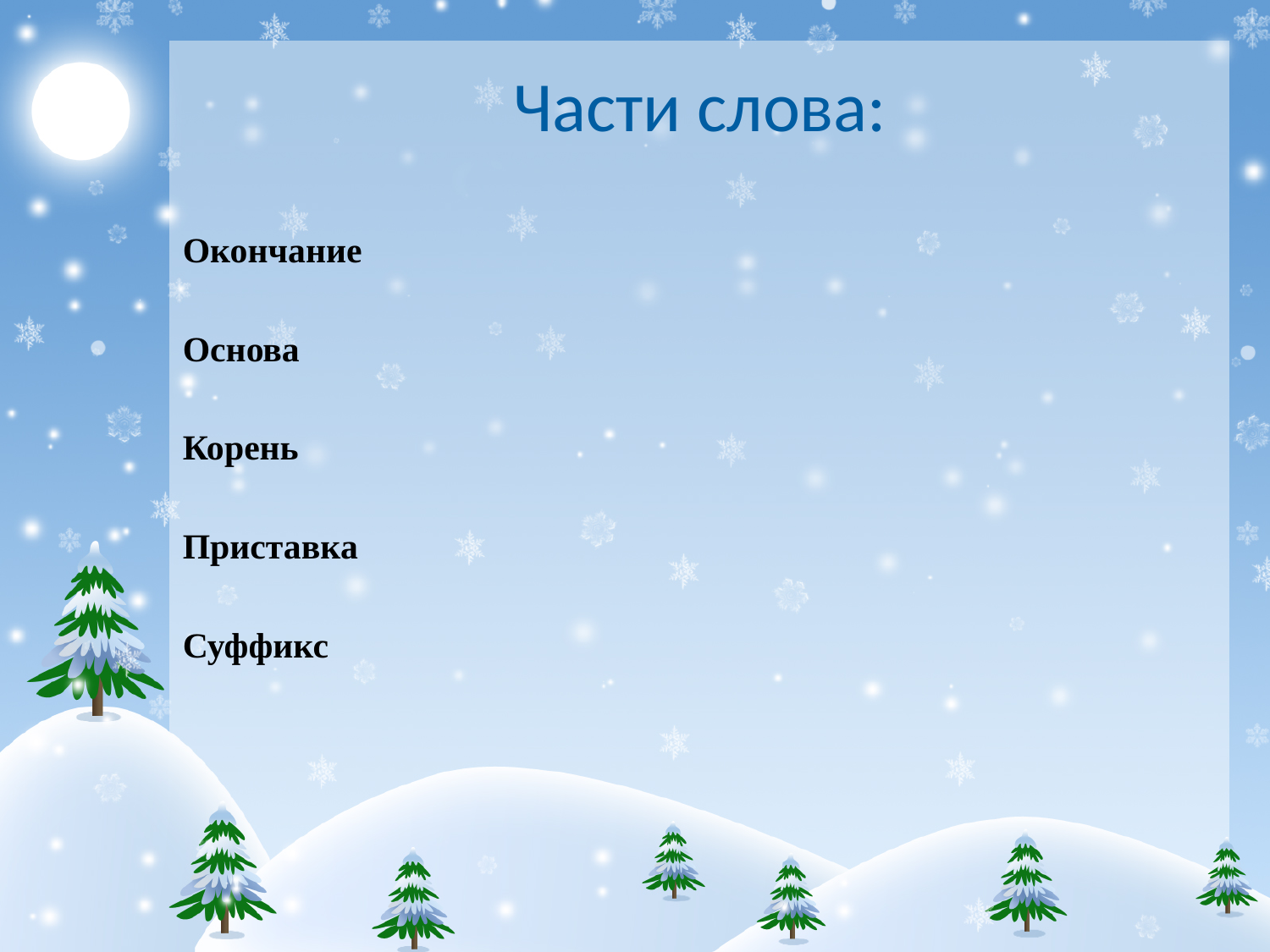

# Части слова:
Окончание

Основа

Корень

Приставка

Суффикс